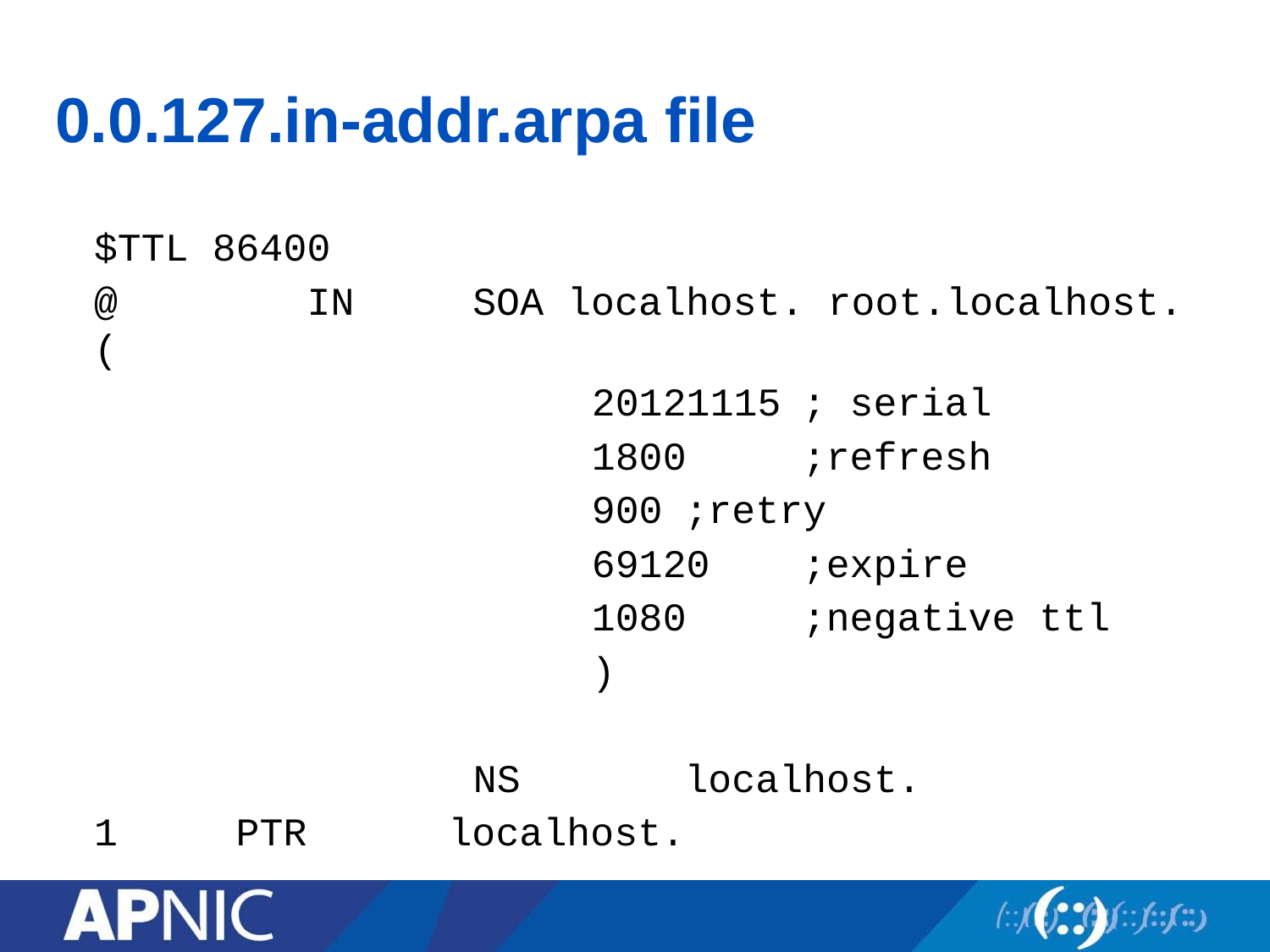

# 0.0.127.in-addr.arpa file
$TTL 86400
@        IN     SOA localhost. root.localhost. (
                     20121115	; serial
                     1800		;refresh
                     900		;retry
                     69120	;expire
                     1080		;negative ttl
                     )

                NS  	localhost.
		1     PTR 	localhost.